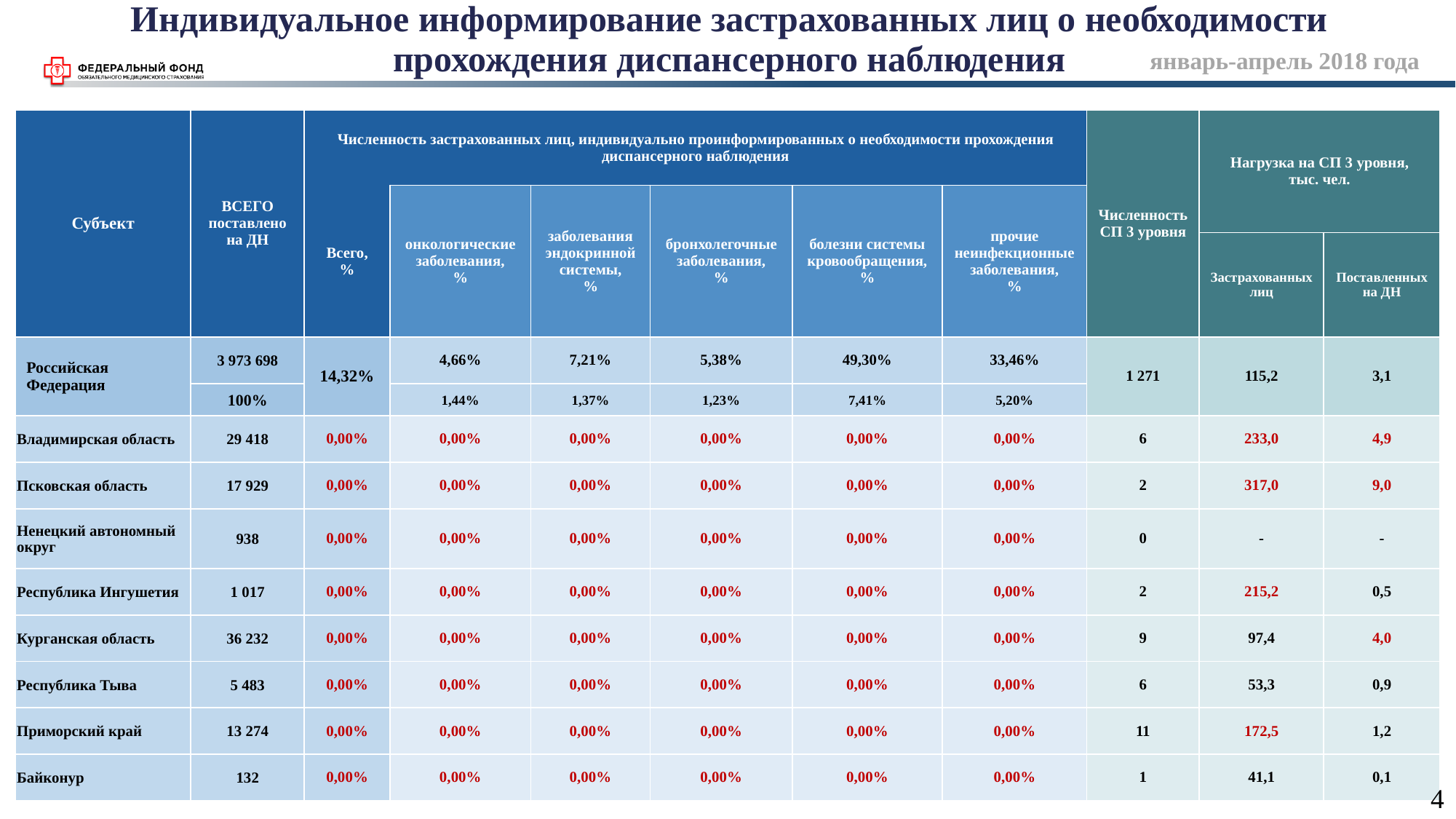

Индивидуальное информирование застрахованных лиц о необходимости прохождения диспансерного наблюдения
январь-апрель 2018 года
| Субъект | ВСЕГО поставлено на ДН | Численность застрахованных лиц, индивидуально проинформированных о необходимости прохождения диспансерного наблюдения |  |  |  |  |  | Численность СП 3 уровня | Нагрузка на СП 3 уровня, тыс. чел. |  |
| --- | --- | --- | --- | --- | --- | --- | --- | --- | --- | --- |
|  |  | Всего, % | онкологические заболевания, % | заболевания эндокринной системы, % | бронхолегочные заболевания, % | болезни системы кровообращения, % | прочие неинфекционные заболевания, % |  |  |  |
|  |  |  |  |  |  |  |  |  | Застрахованных лиц | Поставленных на ДН |
| Российская Федерация | 3 973 698 | 14,32% | 4,66% | 7,21% | 5,38% | 49,30% | 33,46% | 1 271 | 115,2 | 3,1 |
|  | 100% |  | 1,44% | 1,37% | 1,23% | 7,41% | 5,20% |  |  |  |
| Владимирская область | 29 418 | 0,00% | 0,00% | 0,00% | 0,00% | 0,00% | 0,00% | 6 | 233,0 | 4,9 |
| Псковская область | 17 929 | 0,00% | 0,00% | 0,00% | 0,00% | 0,00% | 0,00% | 2 | 317,0 | 9,0 |
| Ненецкий автономный округ | 938 | 0,00% | 0,00% | 0,00% | 0,00% | 0,00% | 0,00% | 0 | - | - |
| Республика Ингушетия | 1 017 | 0,00% | 0,00% | 0,00% | 0,00% | 0,00% | 0,00% | 2 | 215,2 | 0,5 |
| Курганская область | 36 232 | 0,00% | 0,00% | 0,00% | 0,00% | 0,00% | 0,00% | 9 | 97,4 | 4,0 |
| Республика Тыва | 5 483 | 0,00% | 0,00% | 0,00% | 0,00% | 0,00% | 0,00% | 6 | 53,3 | 0,9 |
| Приморский край | 13 274 | 0,00% | 0,00% | 0,00% | 0,00% | 0,00% | 0,00% | 11 | 172,5 | 1,2 |
| Байконур | 132 | 0,00% | 0,00% | 0,00% | 0,00% | 0,00% | 0,00% | 1 | 41,1 | 0,1 |
4